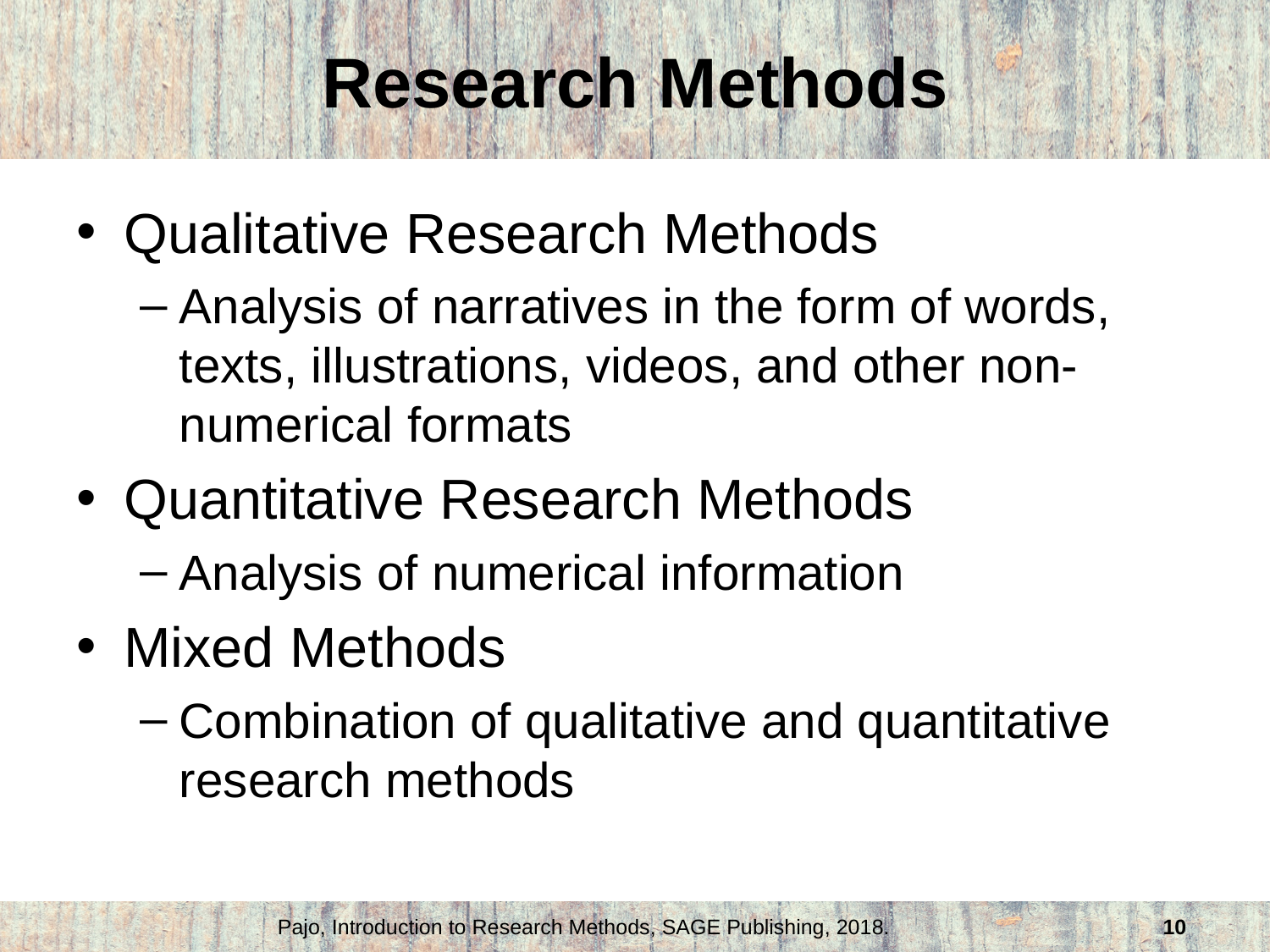

# Research Methods
Qualitative Research Methods
Analysis of narratives in the form of words, texts, illustrations, videos, and other non-numerical formats
Quantitative Research Methods
Analysis of numerical information
Mixed Methods
Combination of qualitative and quantitative research methods
Pajo, Introduction to Research Methods, SAGE Publishing, 2018.
10